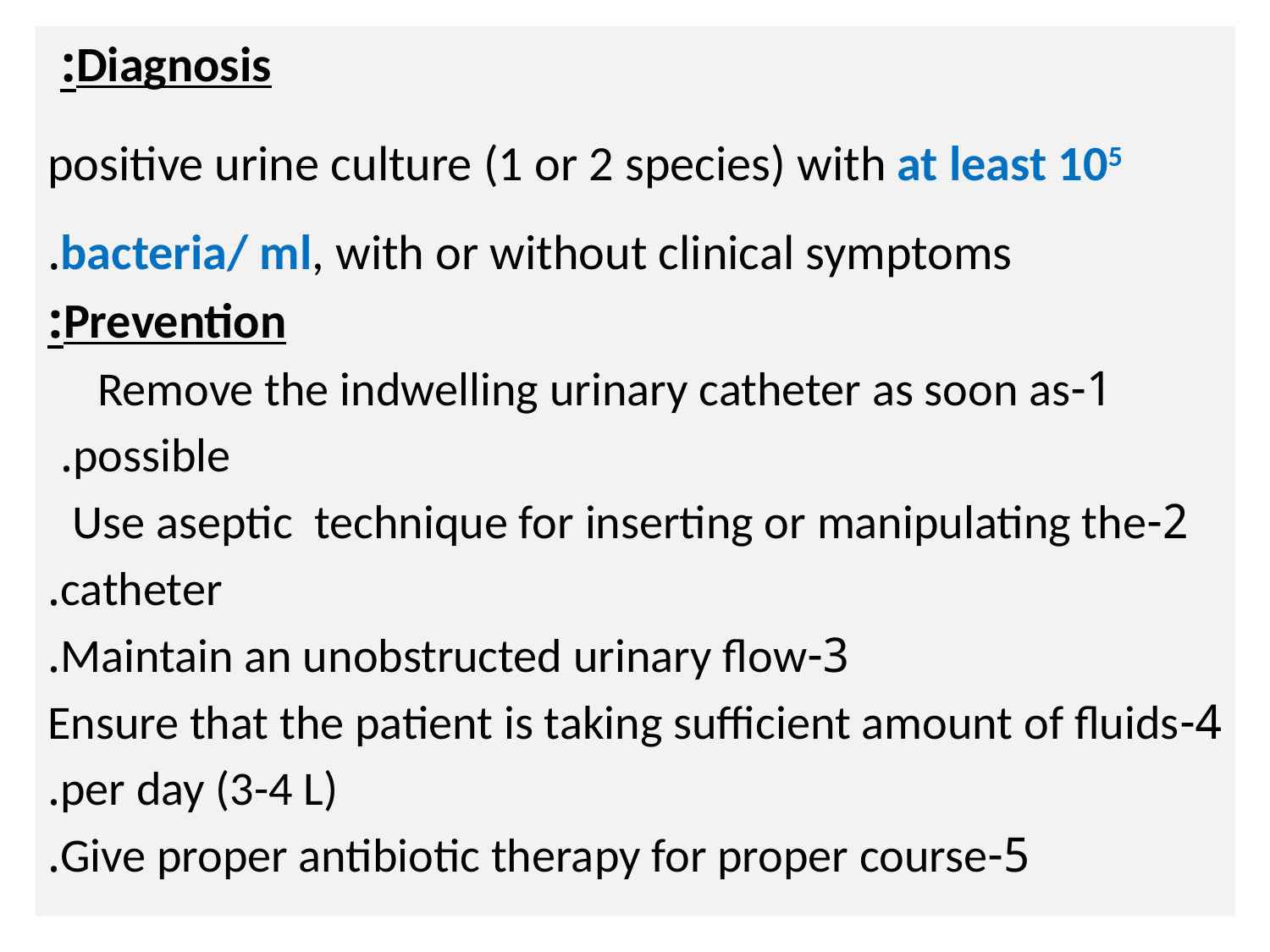

Diagnosis:
positive urine culture (1 or 2 species) with at least 105 bacteria/ ml, with or without clinical symptoms.
Prevention:
1-Remove the indwelling urinary catheter as soon as
    possible.
2-Use aseptic  technique for inserting or manipulating the
    catheter.
3-Maintain an unobstructed urinary flow.
4-Ensure that the patient is taking sufficient amount of fluids
    per day (3-4 L).
5-Give proper antibiotic therapy for proper course.

# N